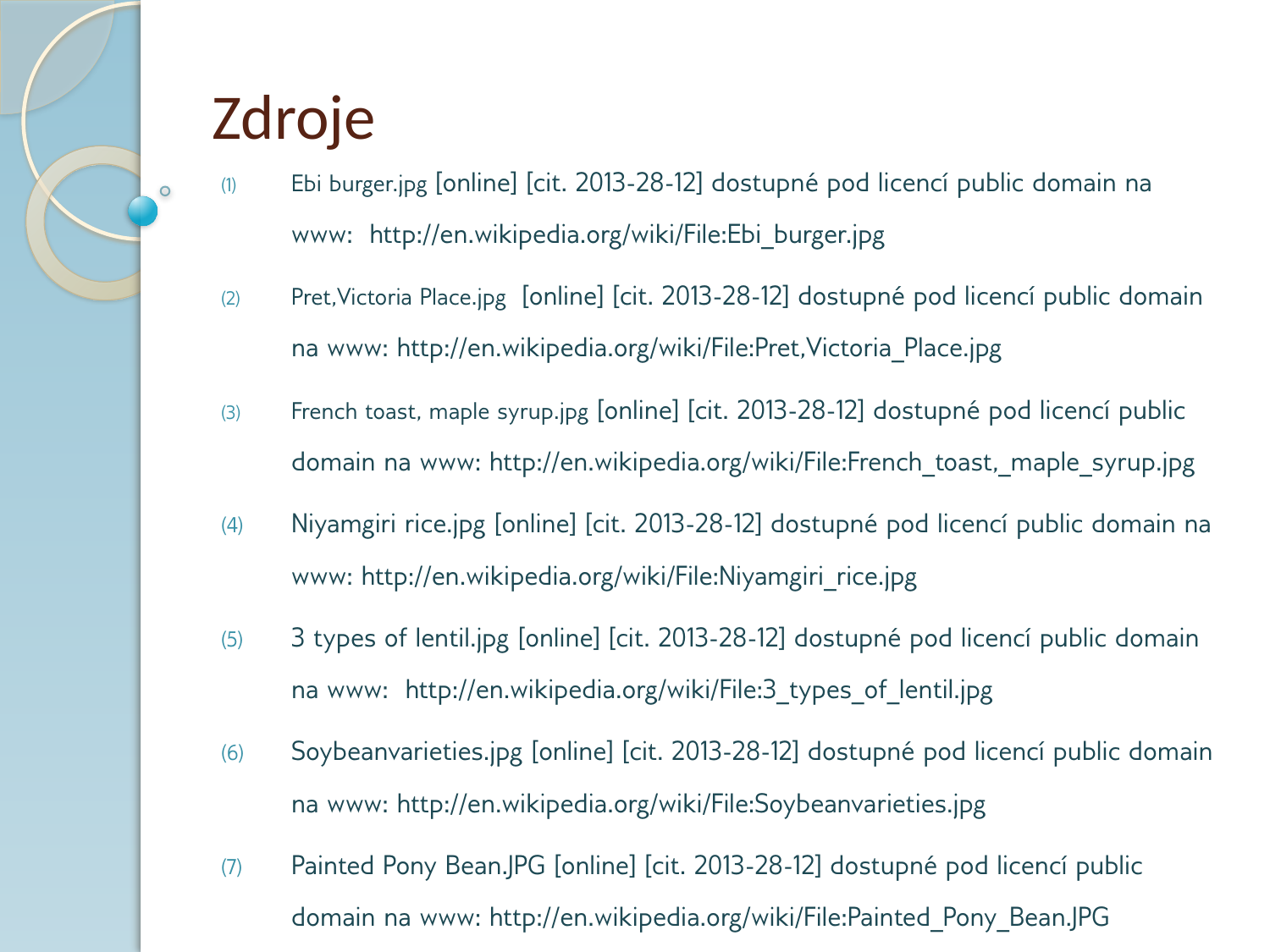

# Zdroje
Ebi burger.jpg [online] [cit. 2013-28-12] dostupné pod licencí public domain na www:  http://en.wikipedia.org/wiki/File:Ebi_burger.jpg
Pret,Victoria Place.jpg  [online] [cit. 2013-28-12] dostupné pod licencí public domain na www: http://en.wikipedia.org/wiki/File:Pret,Victoria_Place.jpg
French toast, maple syrup.jpg [online] [cit. 2013-28-12] dostupné pod licencí public domain na www: http://en.wikipedia.org/wiki/File:French_toast,_maple_syrup.jpg
Niyamgiri rice.jpg [online] [cit. 2013-28-12] dostupné pod licencí public domain na www: http://en.wikipedia.org/wiki/File:Niyamgiri_rice.jpg
3 types of lentil.jpg [online] [cit. 2013-28-12] dostupné pod licencí public domain na www:  http://en.wikipedia.org/wiki/File:3_types_of_lentil.jpg
Soybeanvarieties.jpg [online] [cit. 2013-28-12] dostupné pod licencí public domain na www: http://en.wikipedia.org/wiki/File:Soybeanvarieties.jpg
Painted Pony Bean.JPG [online] [cit. 2013-28-12] dostupné pod licencí public domain na www: http://en.wikipedia.org/wiki/File:Painted_Pony_Bean.JPG